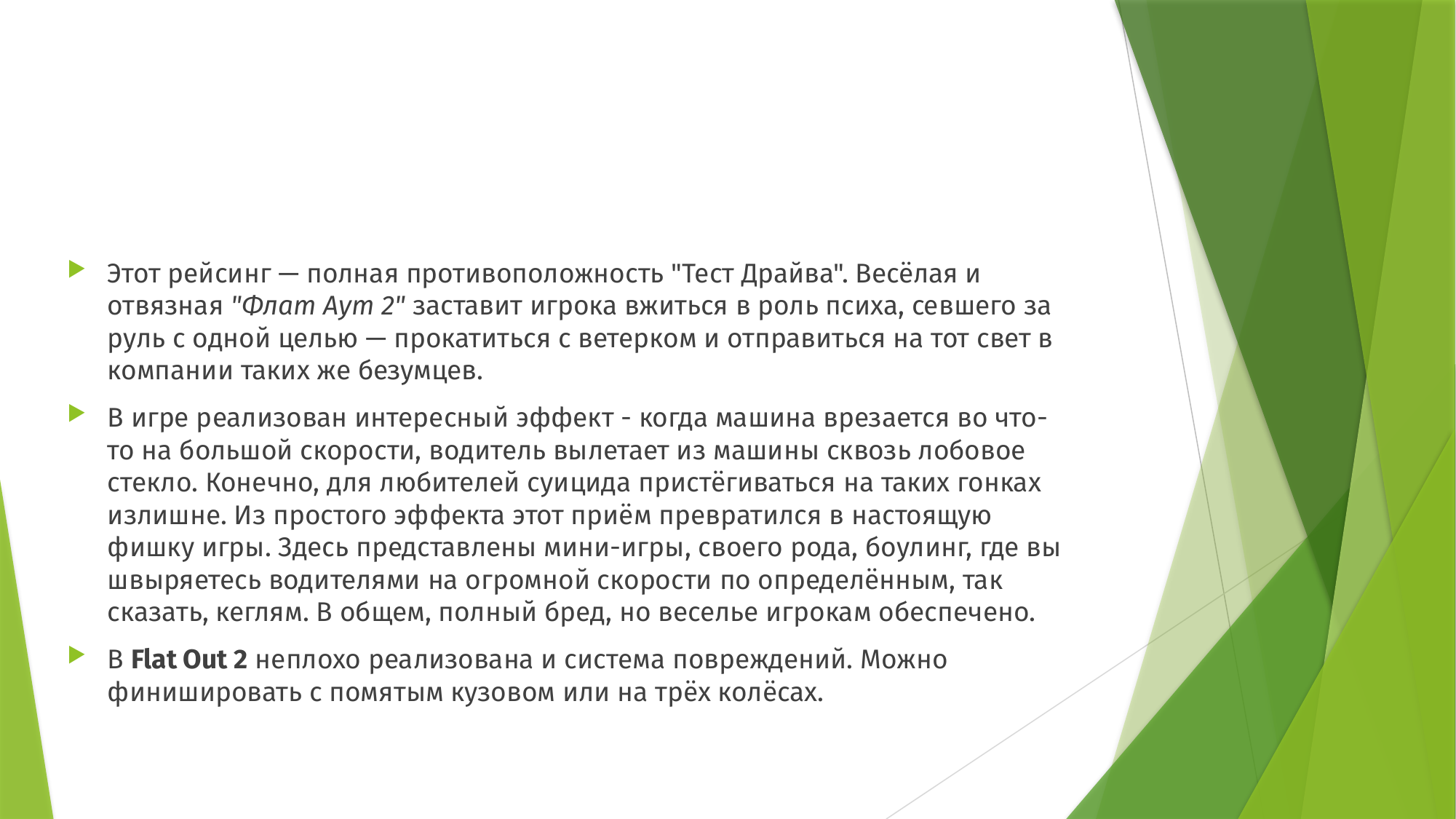

Этот рейсинг — полная противоположность "Тест Драйва". Весёлая и отвязная "Флат Аут 2" заставит игрока вжиться в роль психа, севшего за руль с одной целью — прокатиться с ветерком и отправиться на тот свет в компании таких же безумцев.
В игре реализован интересный эффект - когда машина врезается во что-то на большой скорости, водитель вылетает из машины сквозь лобовое стекло. Конечно, для любителей суицида пристёгиваться на таких гонках излишне. Из простого эффекта этот приём превратился в настоящую фишку игры. Здесь представлены мини-игры, своего рода, боулинг, где вы швыряетесь водителями на огромной скорости по определённым, так сказать, кеглям. В общем, полный бред, но веселье игрокам обеспечено.
В Flat Out 2 неплохо реализована и система повреждений. Можно финишировать с помятым кузовом или на трёх колёсах.